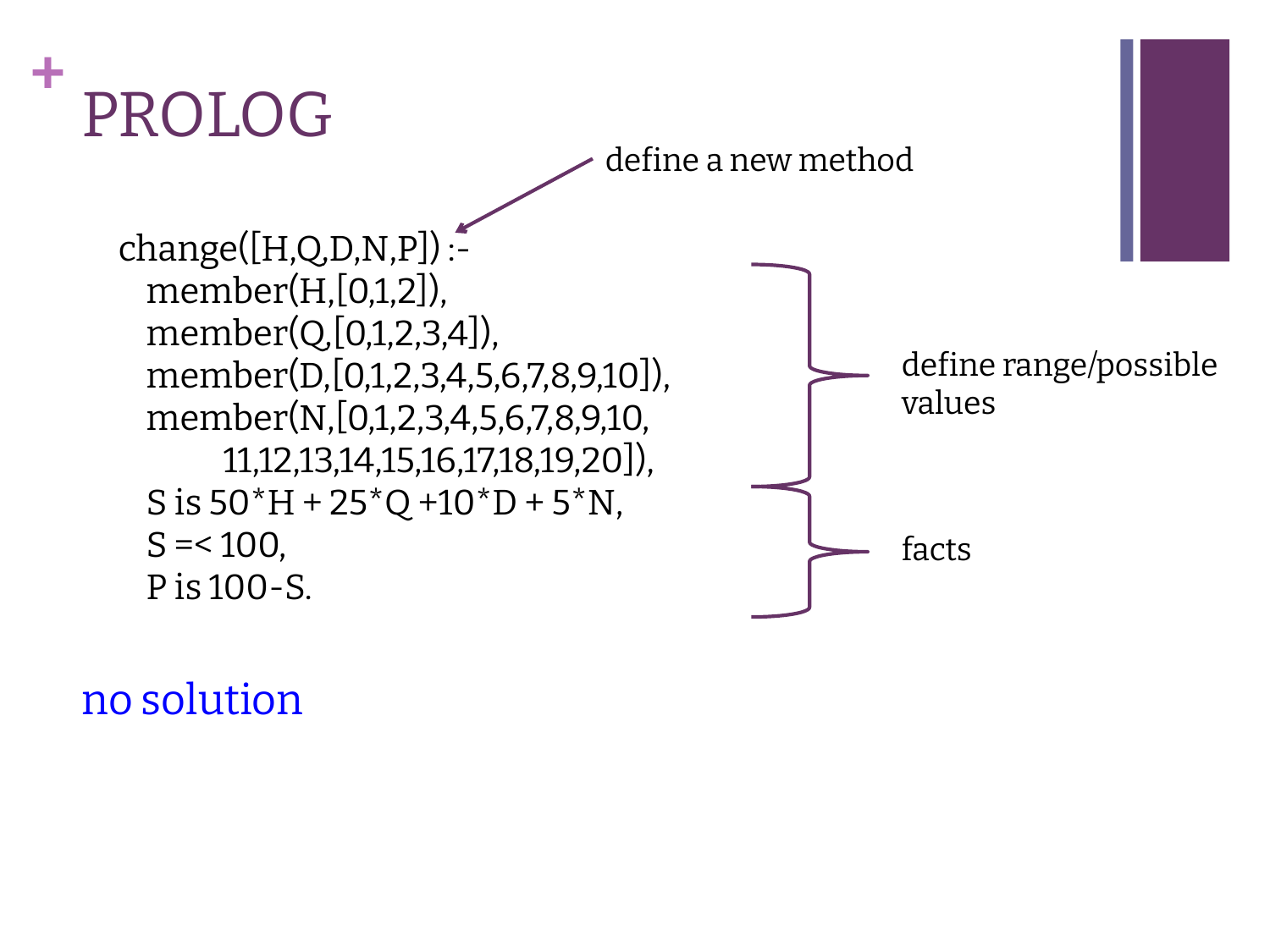

# PROLOG
define a new method
change([H,Q,D,N,P]) :-
    member(H,[0,1,2]),
    member(Q,[0,1,2,3,4]),
    member(D,[0,1,2,3,4,5,6,7,8,9,10]),
    member(N,[0,1,2,3,4,5,6,7,8,9,10,
               11,12,13,14,15,16,17,18,19,20]),
    S is 50*H + 25*Q +10*D + 5*N,
    S =< 100,
    P is 100-S.

define range/possible values

facts
no solution